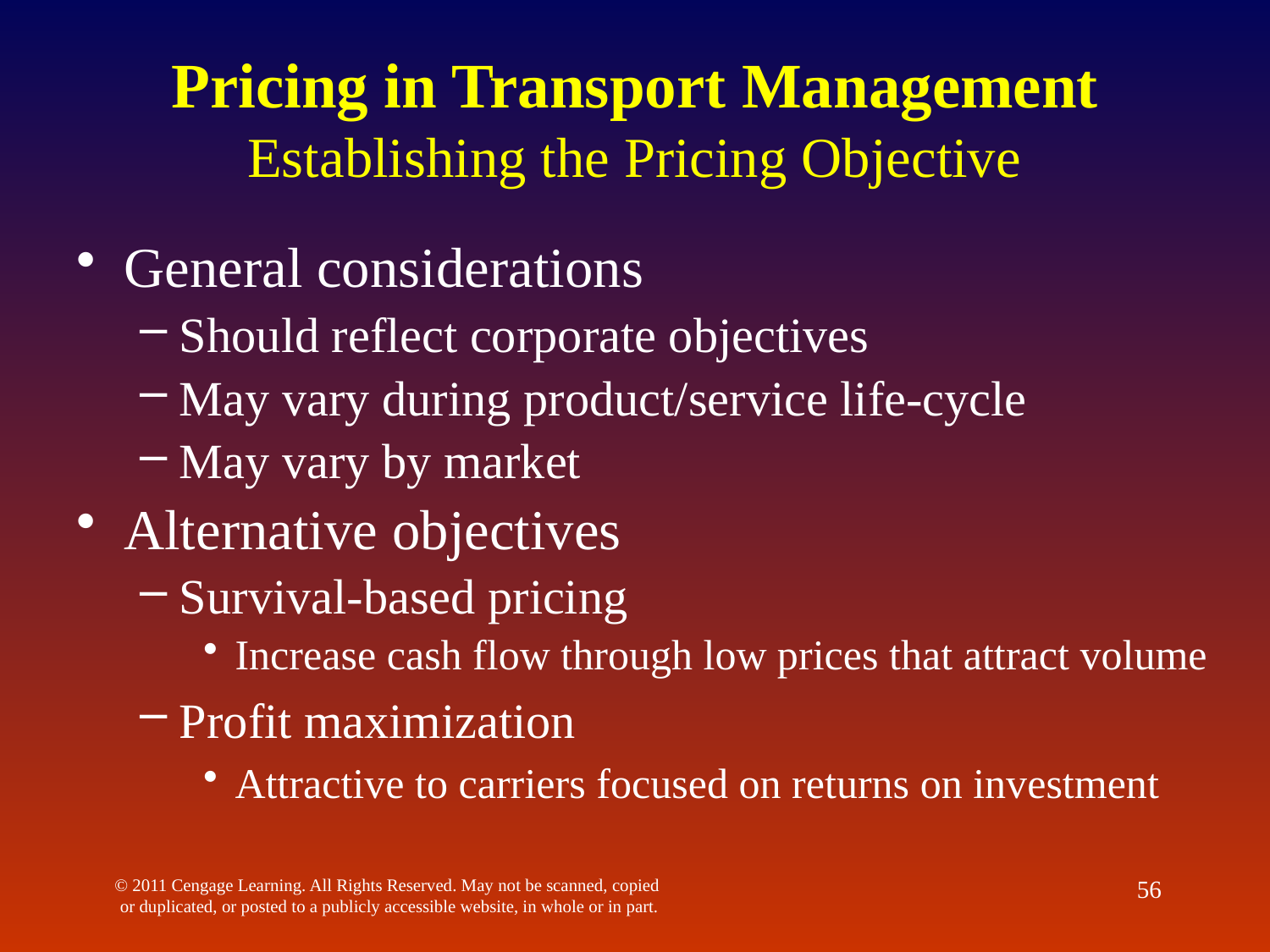

# Pricing in Transport Management Establishing the Pricing Objective
General considerations
Should reflect corporate objectives
May vary during product/service life-cycle
May vary by market
Alternative objectives
Survival-based pricing
Increase cash flow through low prices that attract volume
Profit maximization
Attractive to carriers focused on returns on investment

© 2011 Cengage Learning. All Rights Reserved. May not be scanned, copied   or duplicated, or posted to a publicly accessible website, in whole or in part.
56